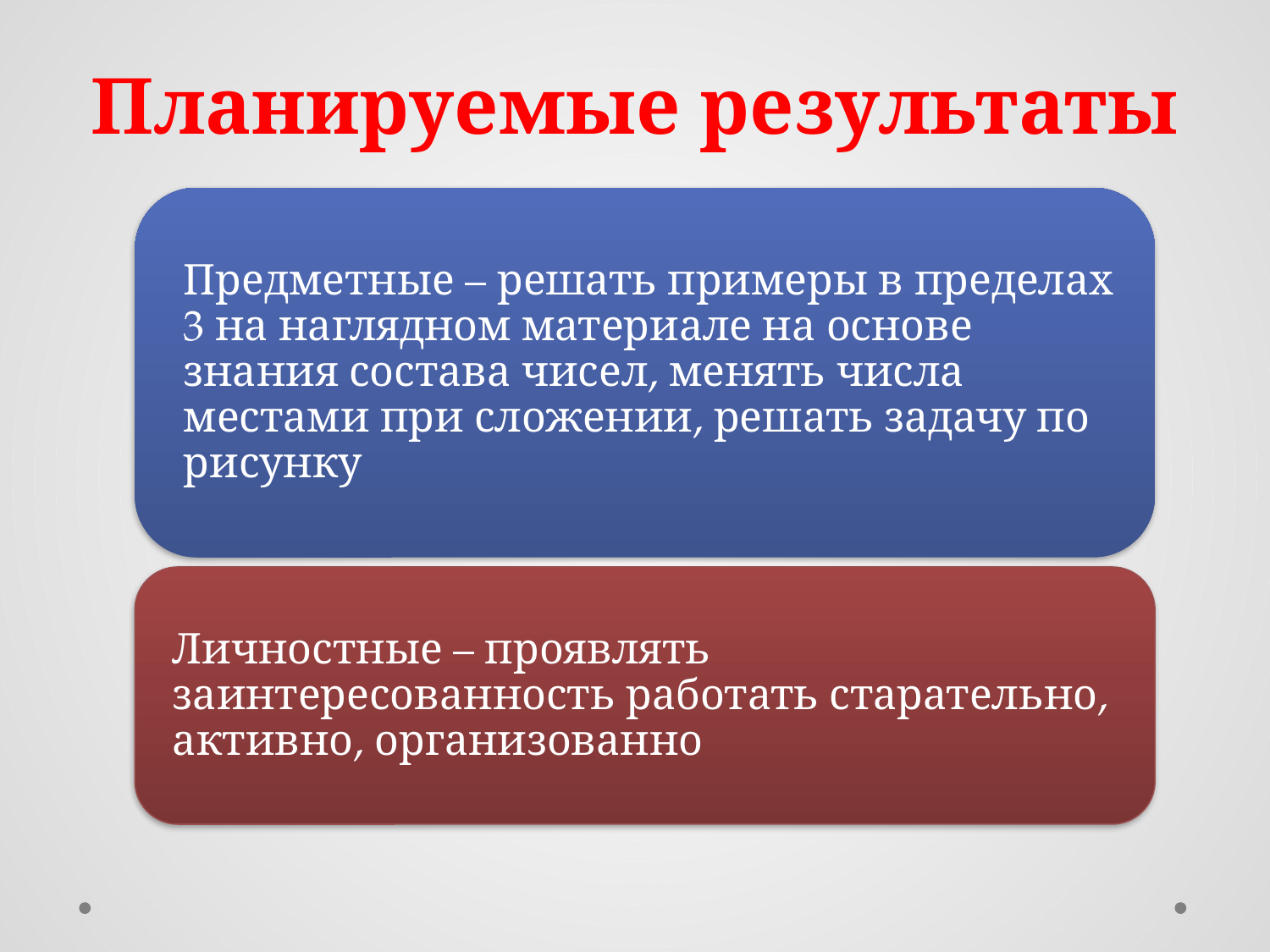

# Планируемые результаты
Предметные – решать примеры в пределах 3 на наглядном материале на основе знания состава чисел, менять числа местами при сложении, решать задачу по рисунку
Личностные – проявлять заинтересованность работать старательно, активно, организованно